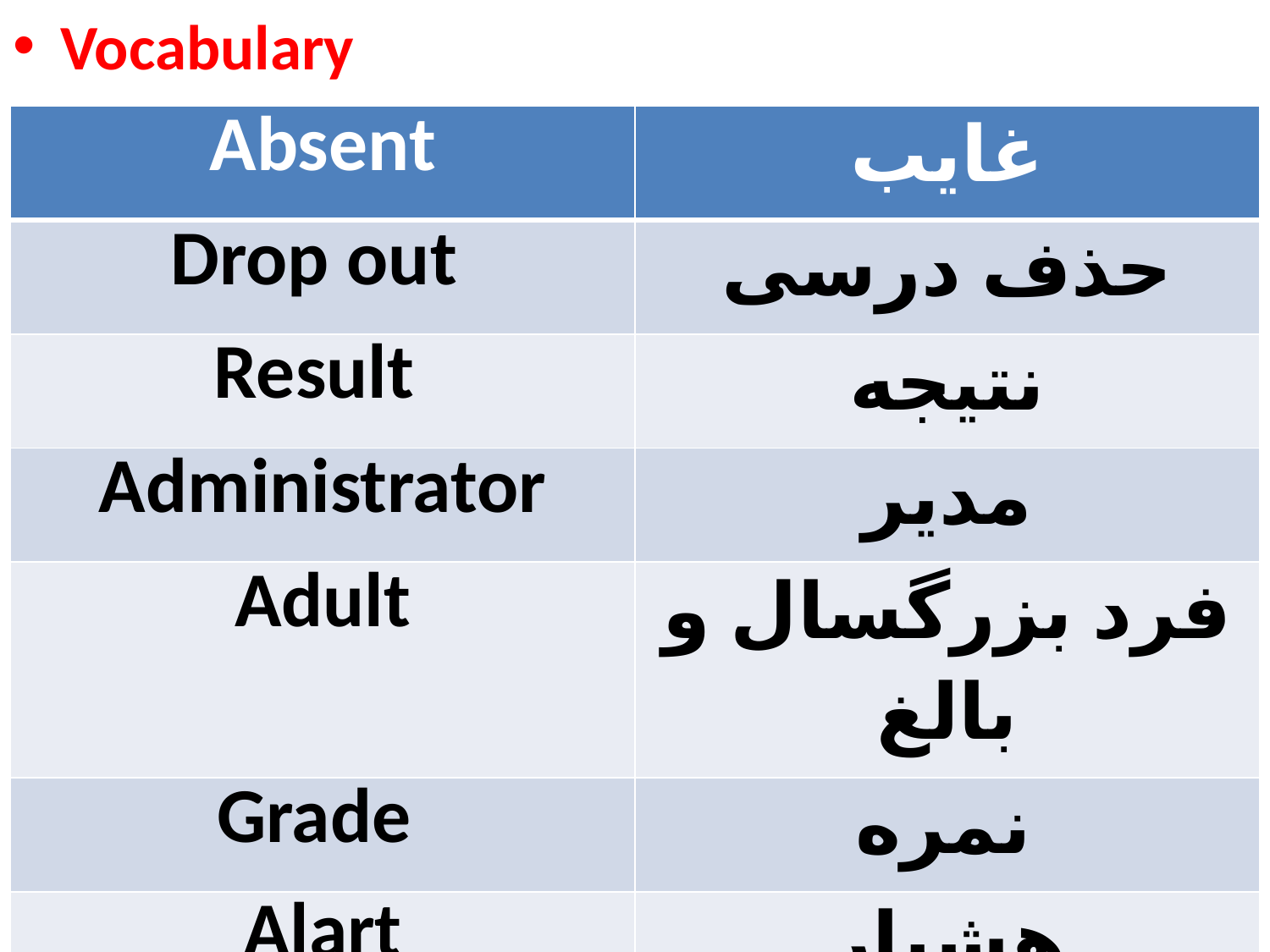

Vocabulary

| Absent | غایب |
| --- | --- |
| Drop out | حذف درسی |
| Result | نتیجه |
| Administrator | مدیر |
| Adult | فرد بزرگسال و بالغ |
| Grade | نمره |
| Alart | هشیار |
| Illness | بیماری |